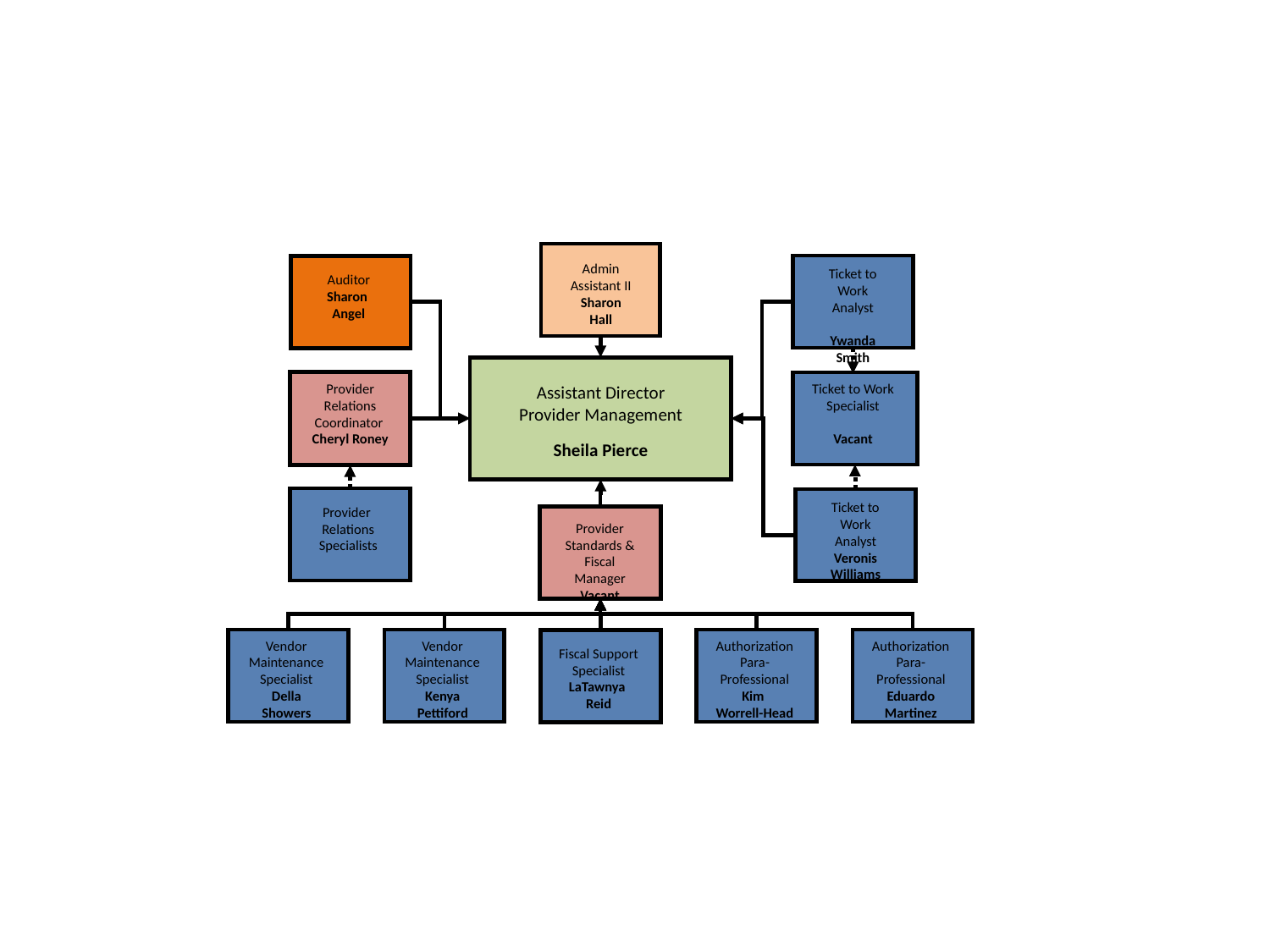

Admin Assistant II
Sharon
Hall

Ticket to Work
Analyst

Ywanda Smith

Auditor
Sharon
Angel

Assistant Director
Provider Management

Sheila Pierce

Provider Relations Coordinator
Cheryl Roney

Ticket to Work Specialist

Vacant

Provider  Relations Specialists

Ticket to Work
Analyst
Veronis Williams

Provider Standards & Fiscal Manager
Vacant

Vendor Maintenance Specialist
Della
Showers

Vendor Maintenance Specialist
Kenya
Pettiford

Authorization Para-Professional
Kim
Worrell-Head

Authorization Para-Professional
Eduardo Martinez

Fiscal Support Specialist
LaTawnya
Reid